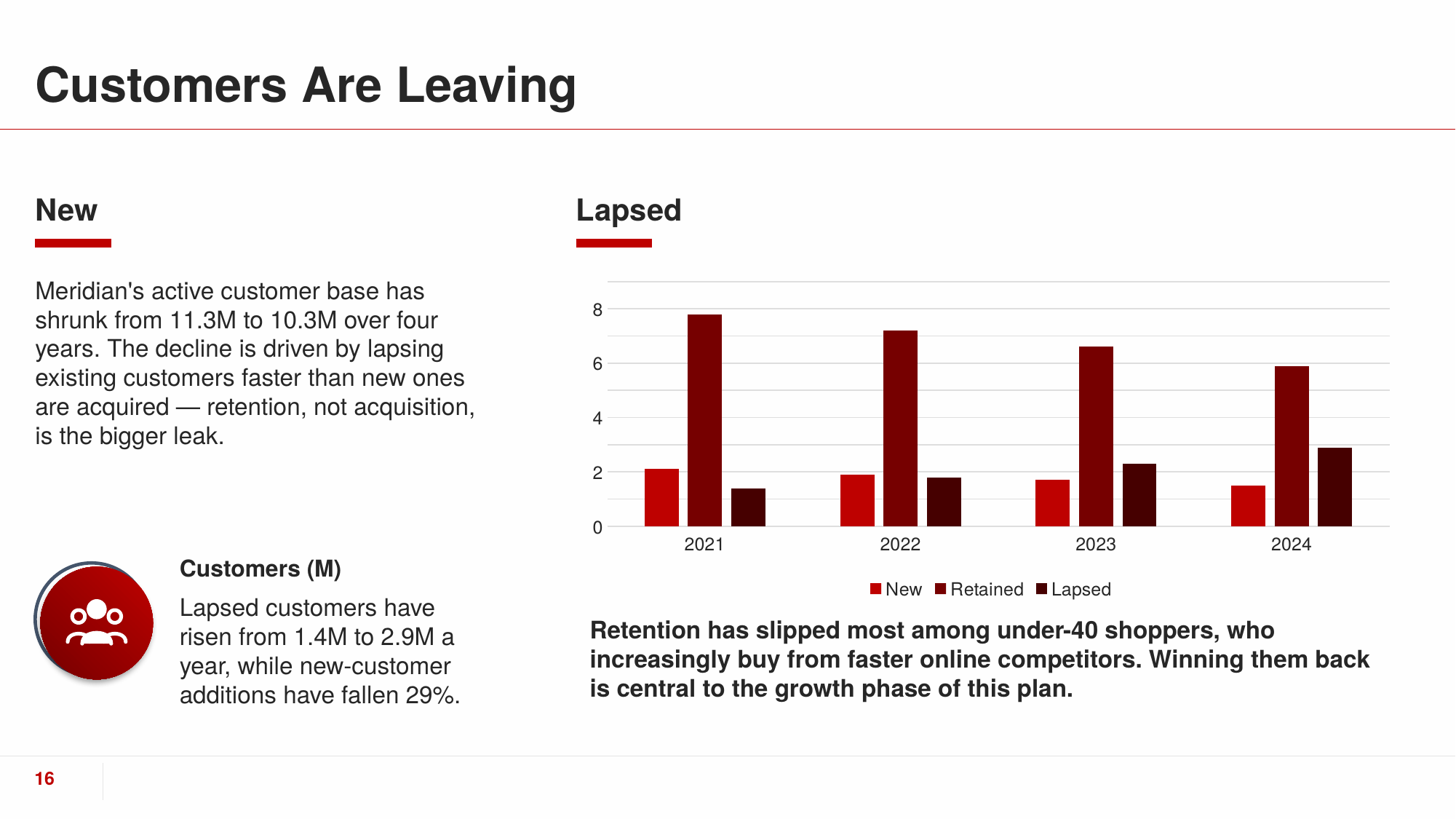

# Customers Are Leaving
New
Lapsed
Meridian's active customer base has shrunk from 11.3M to 10.3M over four years. The decline is driven by lapsing existing customers faster than new ones are acquired — retention, not acquisition, is the bigger leak.

### Chart

| Category | New | Retained | Lapsed |
|---|---|---|---|
| 2021 | 2.1 | 7.8 | 1.4 |
| 2022 | 1.9 | 7.2 | 1.8 |
| 2023 | 1.7 | 6.6 | 2.3 |
| 2024 | 1.5 | 5.9 | 2.9 |
Customers (M)
Lapsed customers have risen from 1.4M to 2.9M a year, while new-customer additions have fallen 29%.

Retention has slipped most among under-40 shoppers, who increasingly buy from faster online competitors. Winning them back is central to the growth phase of this plan.
16